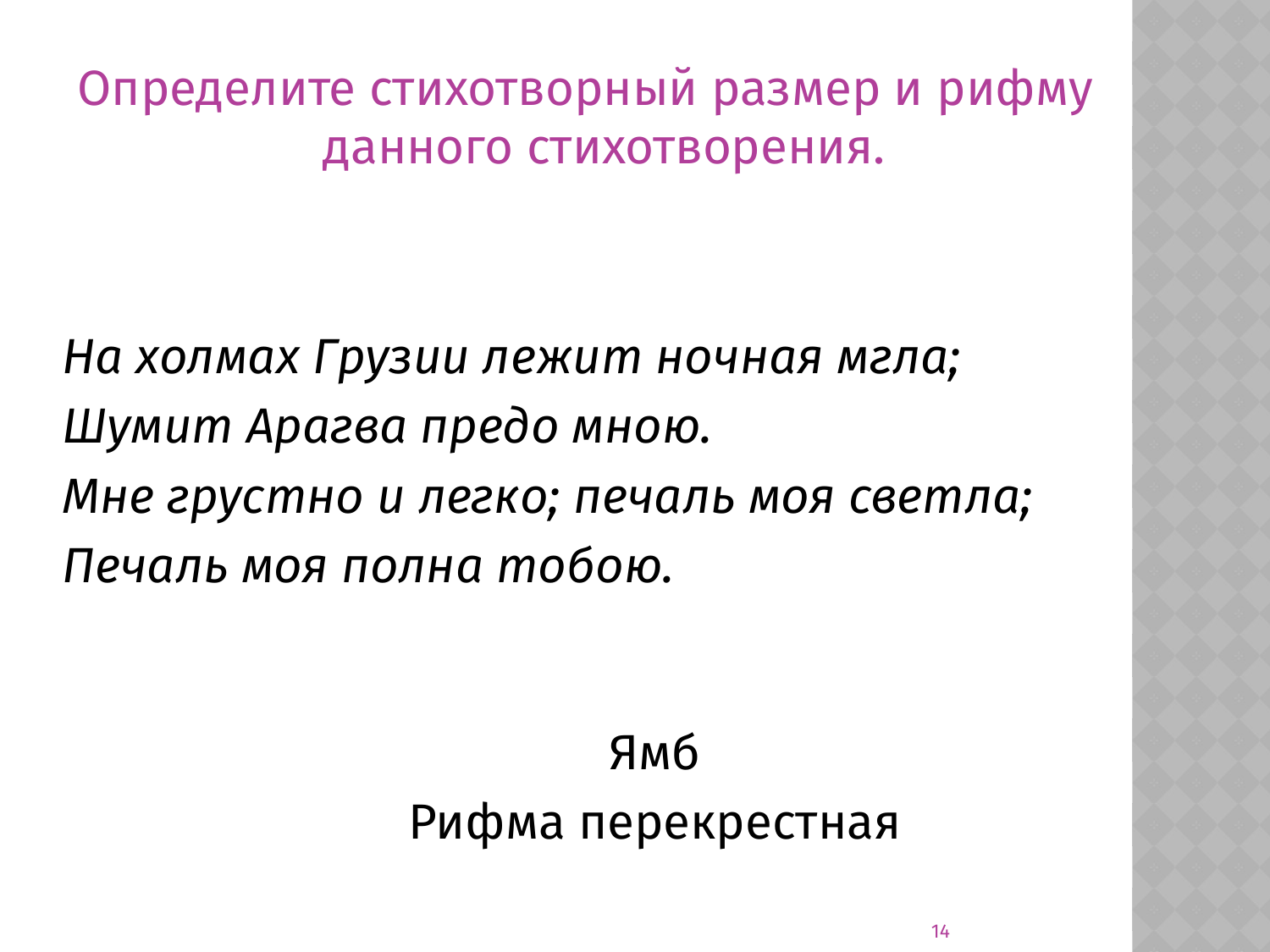

Определите стихотворный размер и рифму данного стихотворения.

На холмах Грузии лежит ночная мгла;
Шумит Арагва предо мною.
Мне грустно и легко; печаль моя светла;
Печаль моя полна тобою.
Ямб
Рифма перекрестная
14